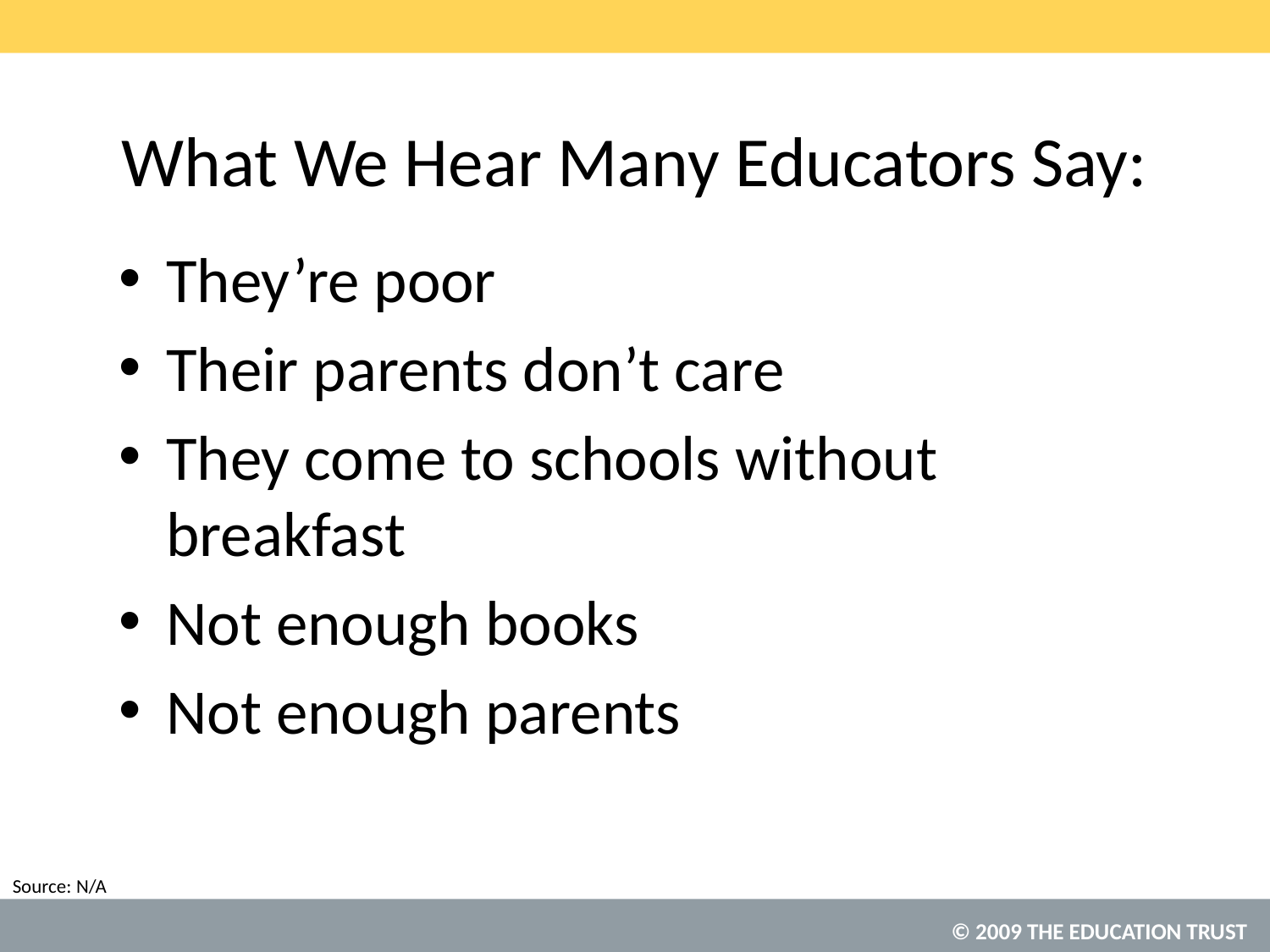

# What We Hear Many Educators Say:
They’re poor
Their parents don’t care
They come to schools without breakfast
Not enough books
Not enough parents
N/A